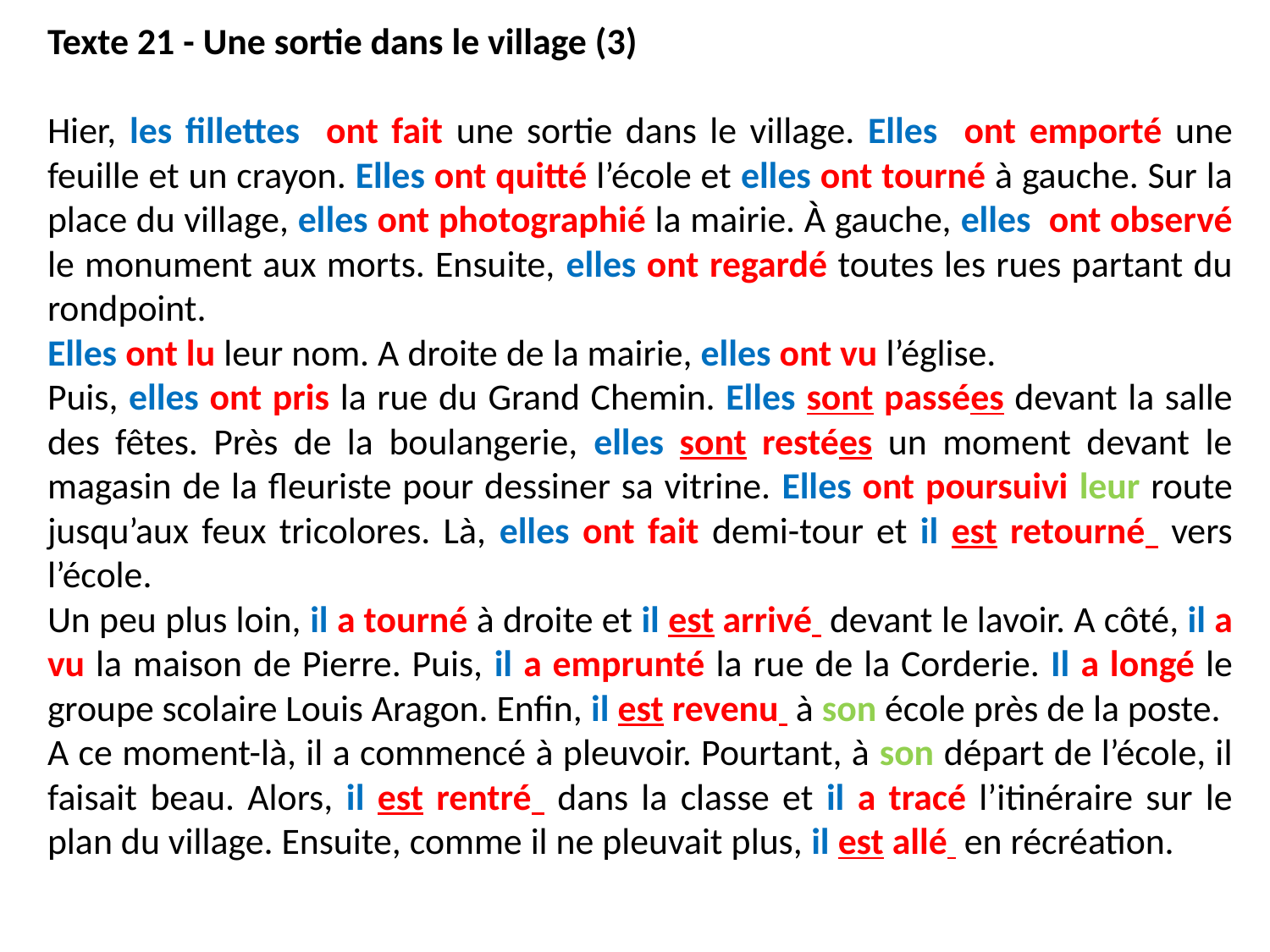

Texte 21 - Une sortie dans le village (3)

Hier, les fillettes  ont fait une sortie dans le village. Elles  ont emporté une feuille et un crayon. Elles ont quitté l’école et elles ont tourné à gauche. Sur la place du village, elles ont photographié la mairie. À gauche, elles  ont observé le monument aux morts. Ensuite, elles ont regardé toutes les rues partant du rondpoint.
Elles ont lu leur nom. A droite de la mairie, elles ont vu l’église.
Puis, elles ont pris la rue du Grand Chemin. Elles sont passées devant la salle des fêtes. Près de la boulangerie, elles sont restées un moment devant le magasin de la fleuriste pour dessiner sa vitrine. Elles ont poursuivi leur route jusqu’aux feux tricolores. Là, elles ont fait demi-tour et il est retourné  vers l’école.
Un peu plus loin, il a tourné à droite et il est arrivé  devant le lavoir. A côté, il a vu la maison de Pierre. Puis, il a emprunté la rue de la Corderie. Il a longé le groupe scolaire Louis Aragon. Enfin, il est revenu  à son école près de la poste.
A ce moment-là, il a commencé à pleuvoir. Pourtant, à son départ de l’école, il faisait beau. Alors, il est rentré  dans la classe et il a tracé l’itinéraire sur le plan du village. Ensuite, comme il ne pleuvait plus, il est allé  en récréation.